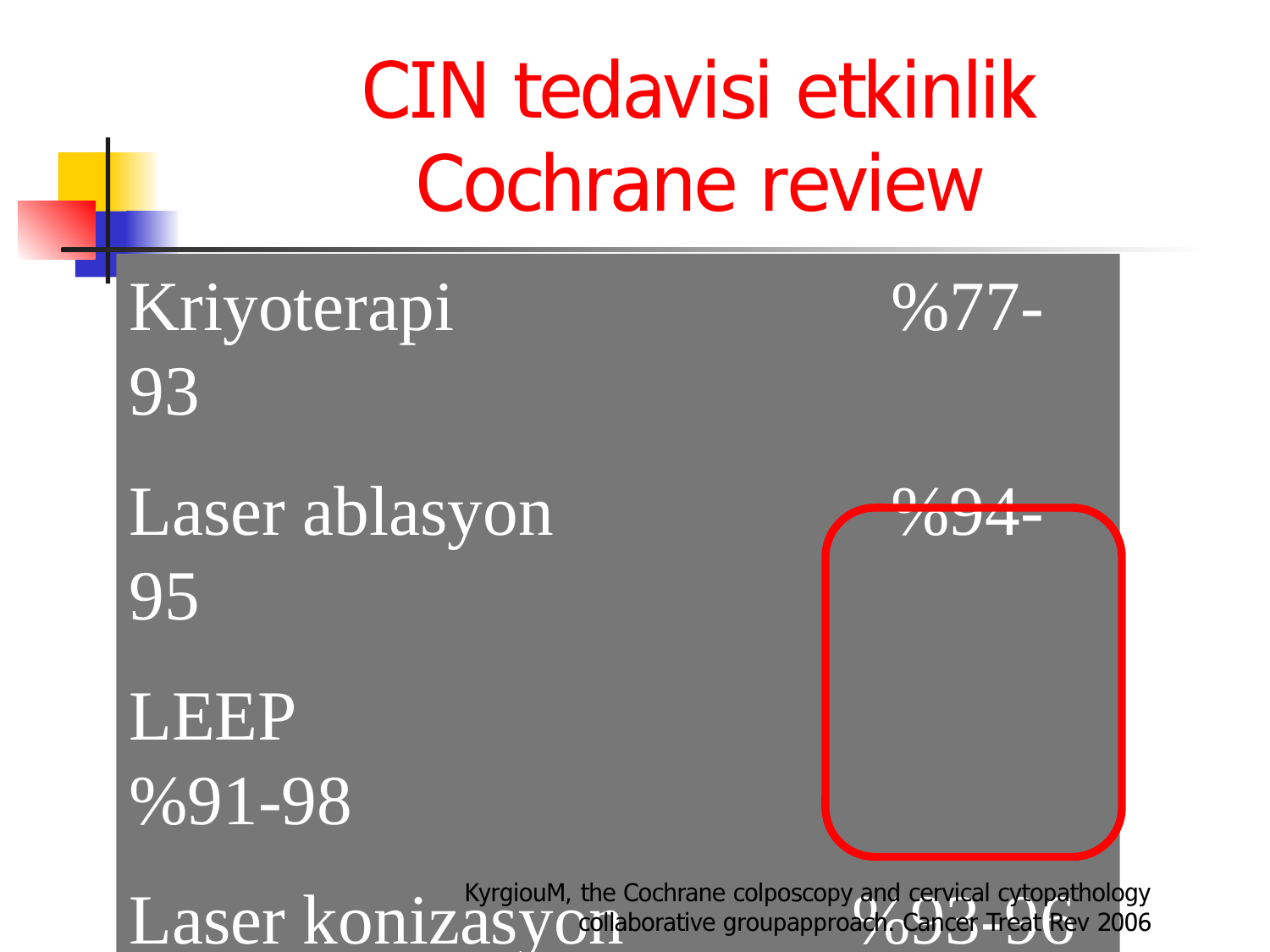

# CIN tedavisi etkinlik Cochrane review
Kriyoterapi				%77-93
Laser ablasyon			%94-95
LEEP						%91-98
Laser konizasyon		     %93-96
Soğuk konizasyon	         %90-97

KyrgiouM, the Cochrane colposcopy and cervical cytopathology
collaborative groupapproach. Cancer Treat Rev 2006